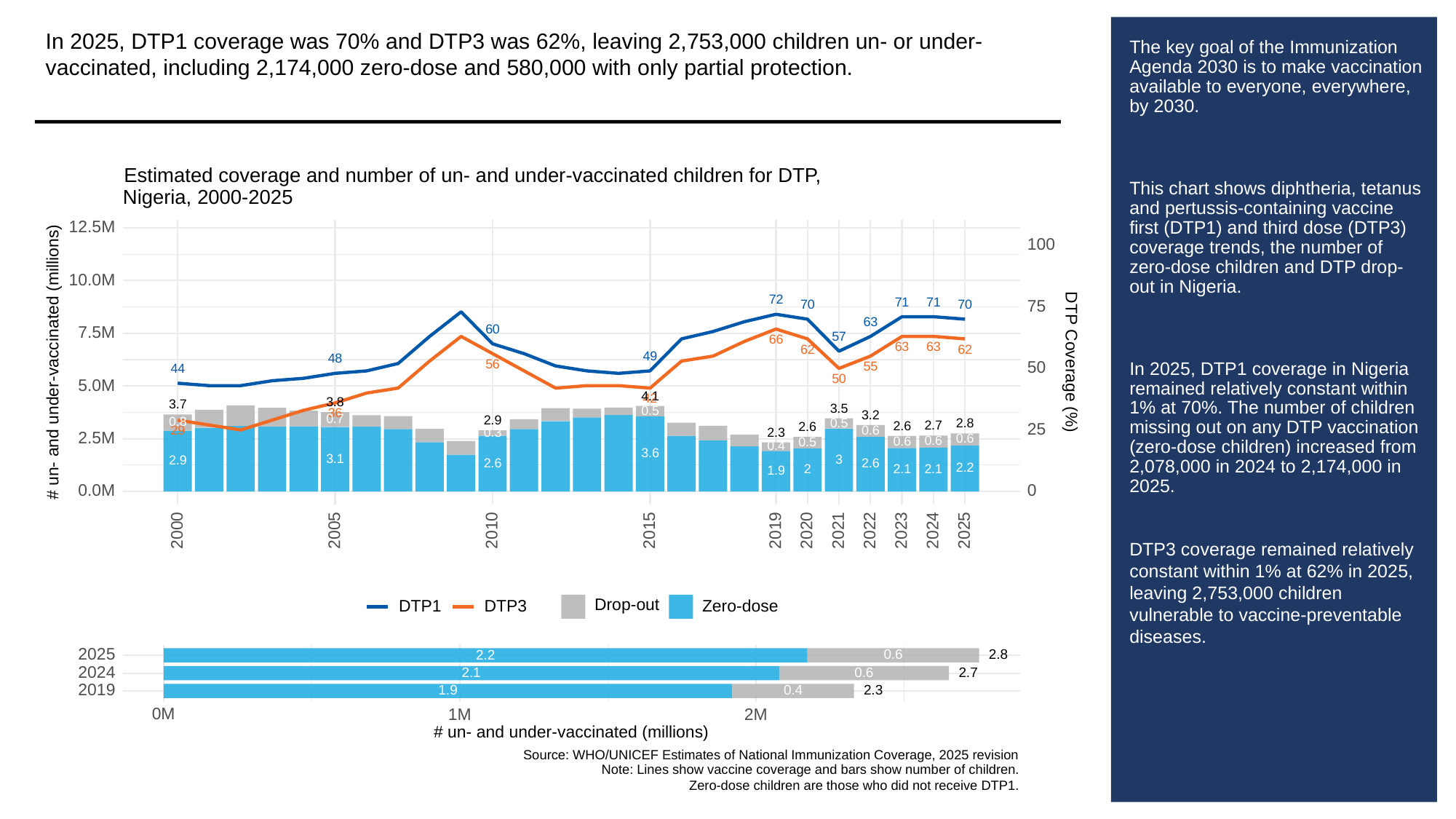

In 2025, DTP1 coverage was 70% and DTP3 was 62%, leaving 2,753,000 children un- or under-vaccinated, including 2,174,000 zero-dose and 580,000 with only partial protection.
# The key goal of the Immunization Agenda 2030 is to make vaccination available to everyone, everywhere, by 2030.

This chart shows diphtheria, tetanus and pertussis-containing vaccine first (DTP1) and third dose (DTP3) coverage trends, the number of zero-dose children and DTP drop-out in Nigeria.

In 2025, DTP1 coverage in Nigeria remained relatively constant within 1% at 70%. The number of children missing out on any DTP vaccination (zero-dose children) increased from 2,078,000 in 2024 to 2,174,000 in 2025.

DTP3 coverage remained relatively constant within 1% at 62% in 2025, leaving 2,753,000 children vulnerable to vaccine-preventable diseases.

Estimated coverage and number of un- and under-vaccinated children for DTP,
Nigeria, 2000-2025

12.5M

100

10.0M

72
71
71
70
70
75

63
60
7.5M

57

66
63
63
62
62
49
# un- and under-vaccinated (millions)
DTP Coverage (%)
48

56
50
55
44
50
5.0M

4.1
42
3.8
3.7
3.5

0.5

36

3.2

0.7

2.9

0.8

0.5

2.8

2.7
2.6

2.6
25

0.6

29

2.3
0.3

2.5M

0.6

0.6

0.6
0.5

0.4

3.6

3.1

3
2.9
2.6
2.6
2.2
2.1
2.1

2
1.9
0.0M
0

2023
2000
2005
2010
2015
2019
2020
2021
2022
2024
2025

Drop-out
DTP3
Zero-dose
DTP1

2025
0.6
2.8
2.2

2024
0.6
2.1
2.7

2019
2.3
1.9
0.4

0M
1M
2M
# un- and under-vaccinated (millions)
Source: WHO/UNICEF Estimates of National Immunization Coverage, 2025 revision
Note: Lines show vaccine coverage and bars show number of children.
Zero-dose children are those who did not receive DTP1.